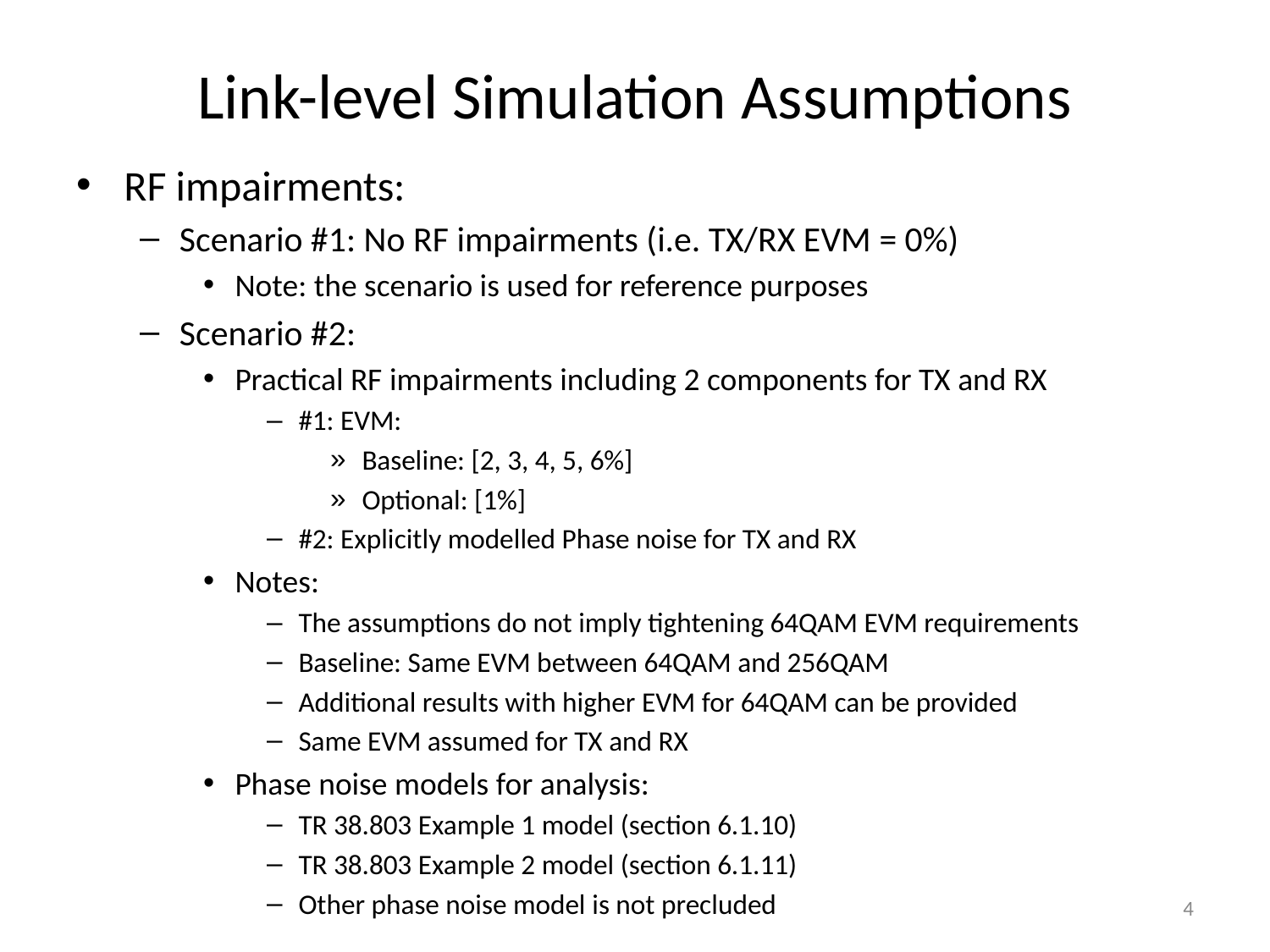

# Link-level Simulation Assumptions
RF impairments:
Scenario #1: No RF impairments (i.e. TX/RX EVM = 0%)
Note: the scenario is used for reference purposes
Scenario #2:
Practical RF impairments including 2 components for TX and RX
#1: EVM:
Baseline: [2, 3, 4, 5, 6%]
Optional: [1%]
#2: Explicitly modelled Phase noise for TX and RX
Notes:
The assumptions do not imply tightening 64QAM EVM requirements
Baseline: Same EVM between 64QAM and 256QAM
Additional results with higher EVM for 64QAM can be provided
Same EVM assumed for TX and RX
Phase noise models for analysis:
TR 38.803 Example 1 model (section 6.1.10)
TR 38.803 Example 2 model (section 6.1.11)
Other phase noise model is not precluded

4